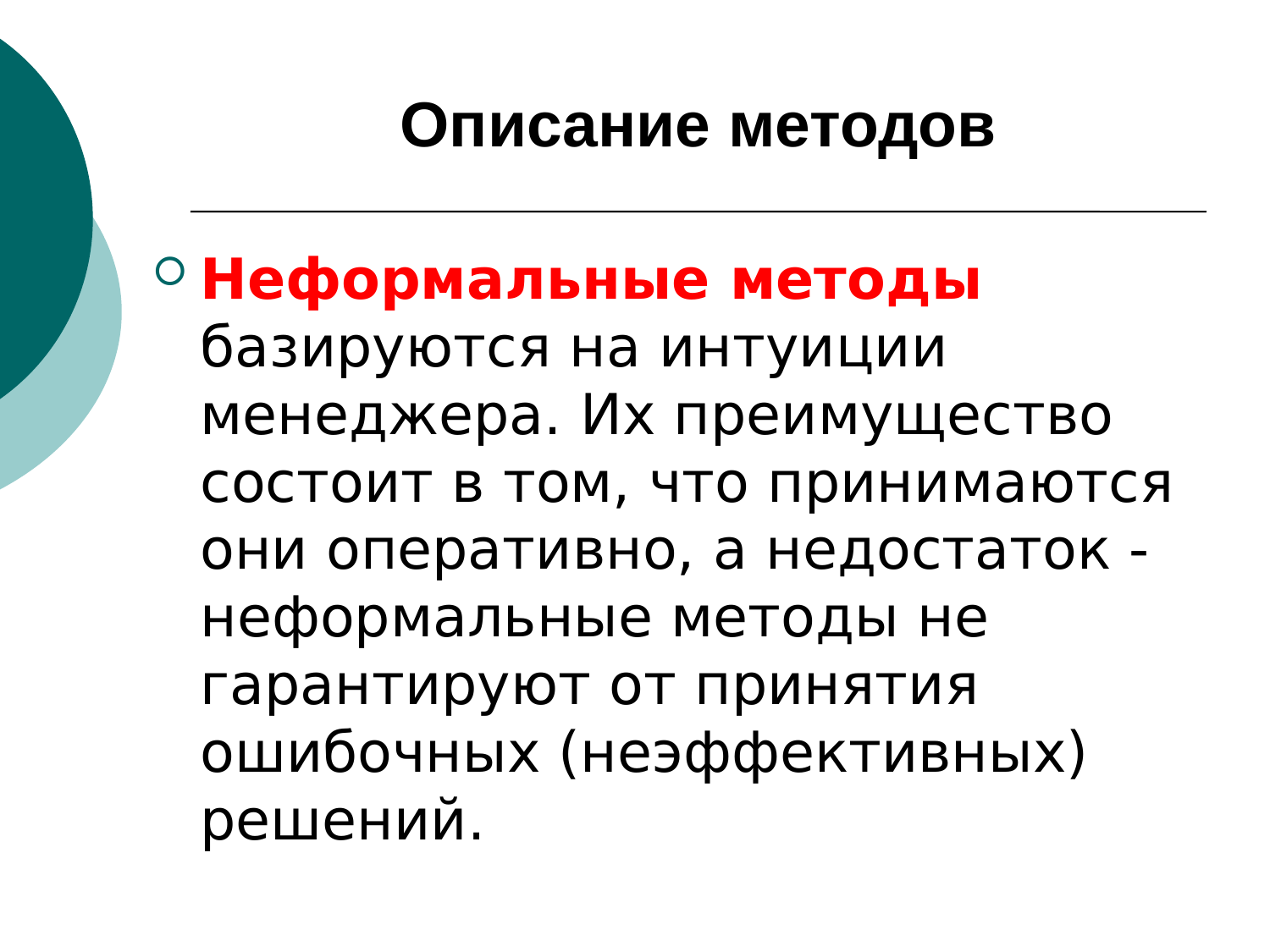

# Описание методов
Неформальные методы базируются на интуиции менеджера. Их преимущество состоит в том, что принимаются они оперативно, а недостаток - неформальные методы не гарантируют от принятия ошибочных (неэффективных) решений.